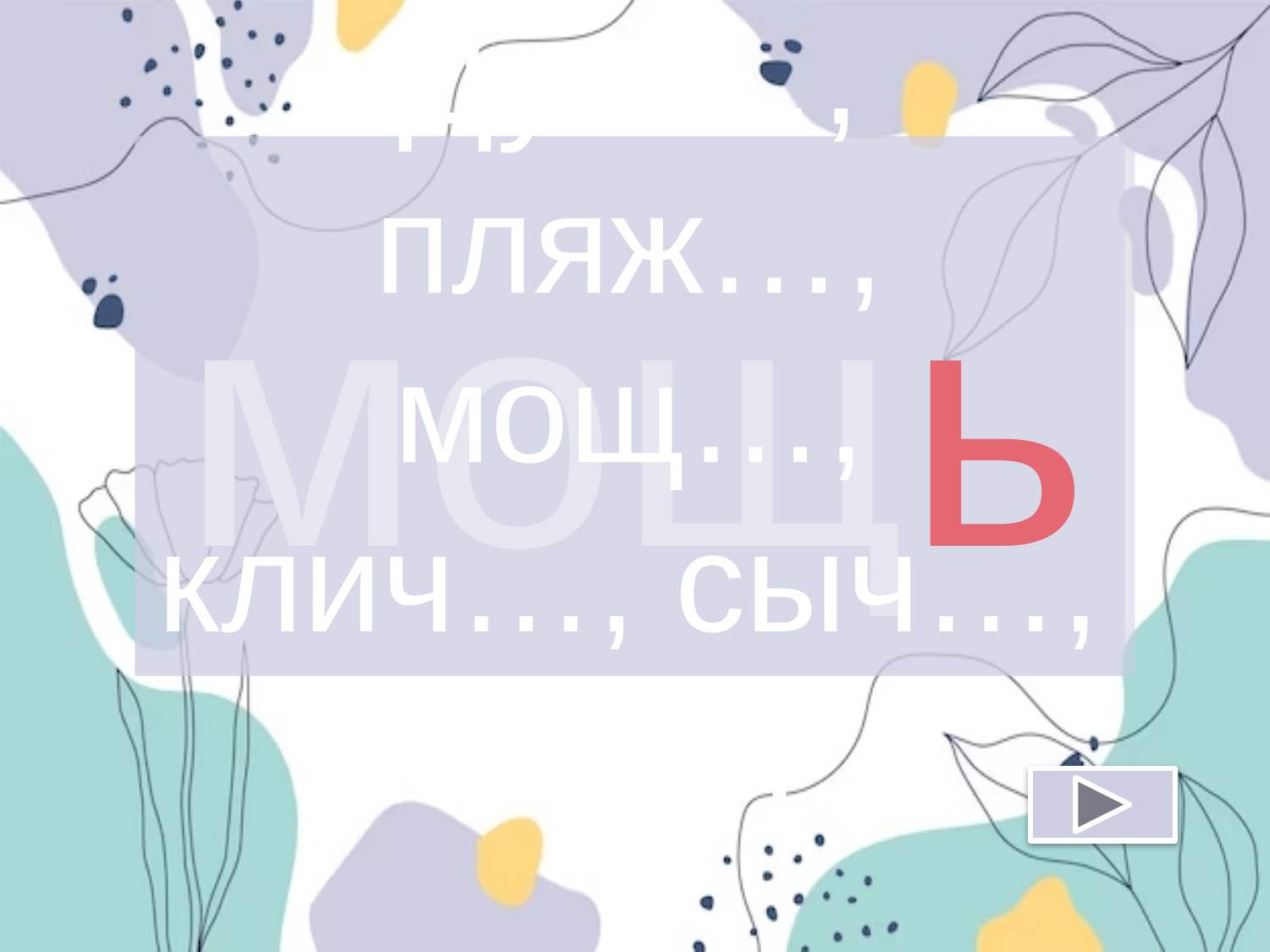

мощь
Душ…, пляж…, мощ…, клич…, сыч…, багаж…